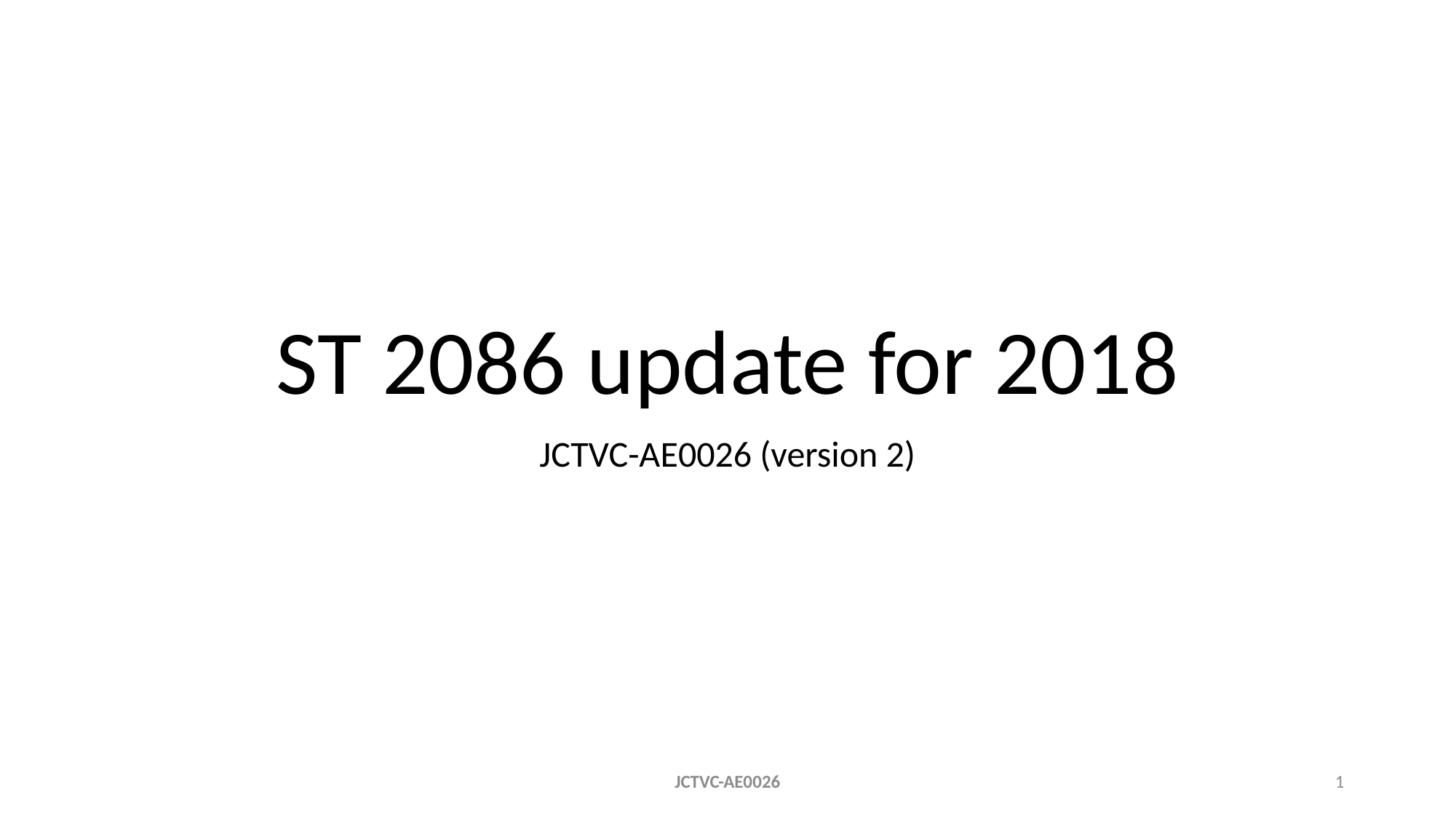

# ST 2086 update for 2018
JCTVC-AE0026 (version 2)
JCTVC-AE0026
1